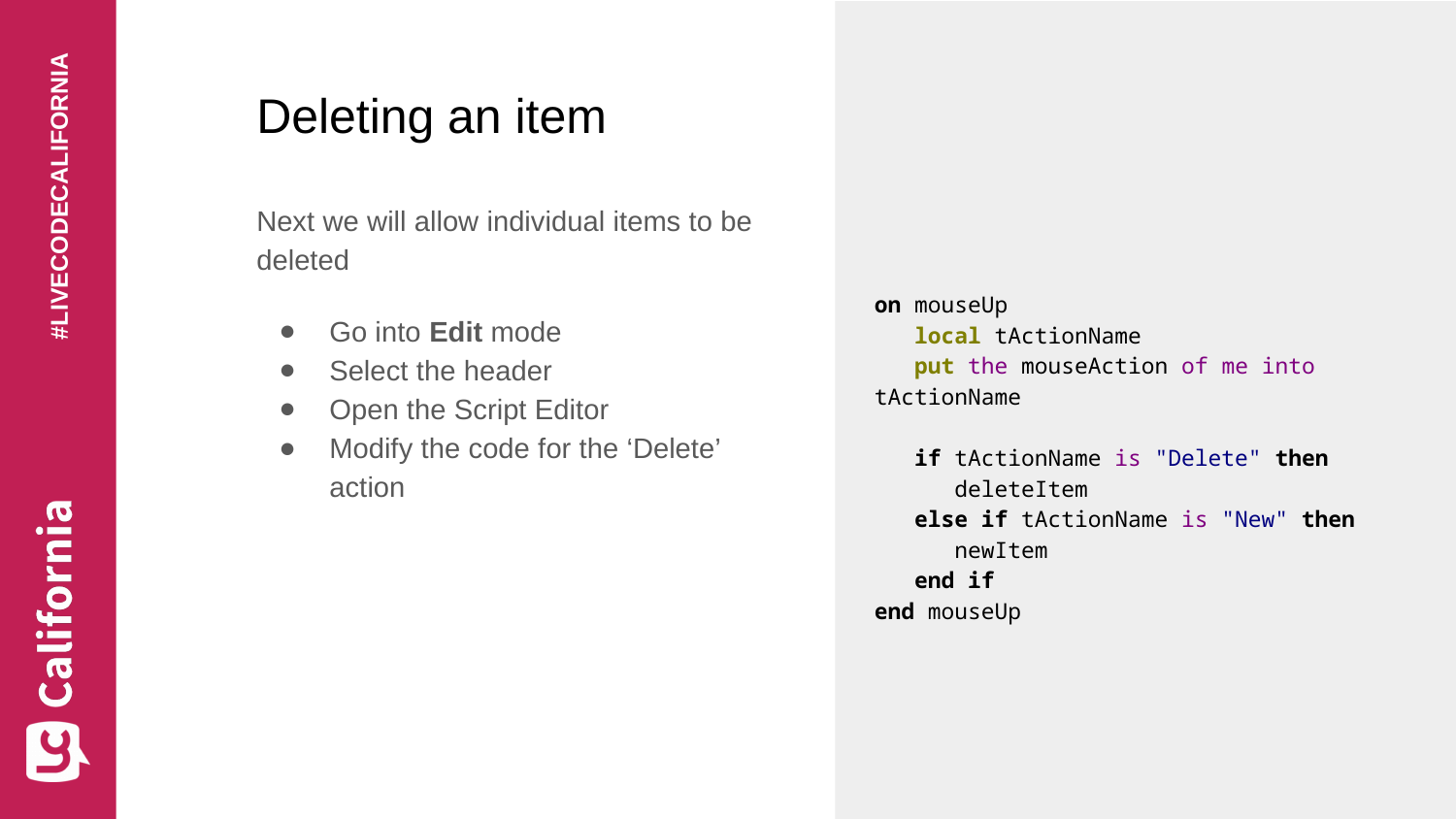

# Deleting an item
Next we will allow individual items to be deleted
Go into Edit mode
Select the header
Open the Script Editor
Modify the code for the ‘Delete’ action

on mouseUp
   local tActionName
   put the mouseAction of me into tActionName

   if tActionName is "Delete" then
      deleteItem
   else if tActionName is "New" then
      newItem
   end if
end mouseUp